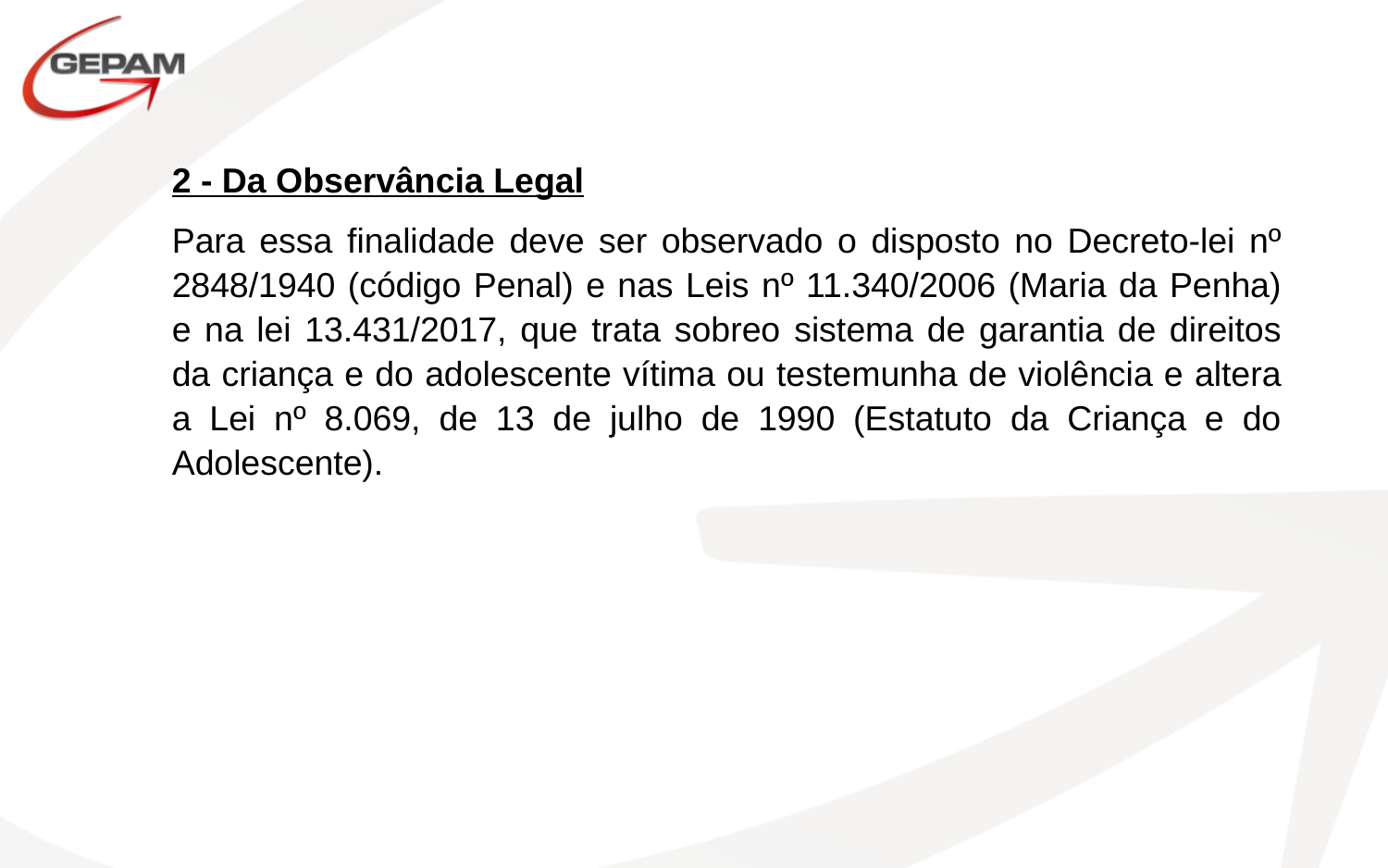

2 - Da Observância Legal
Para essa finalidade deve ser observado o disposto no Decreto-lei nº 2848/1940 (código Penal) e nas Leis nº 11.340/2006 (Maria da Penha) e na lei 13.431/2017, que trata sobreo sistema de garantia de direitos da criança e do adolescente vítima ou testemunha de violência e altera a Lei nº 8.069, de 13 de julho de 1990 (Estatuto da Criança e do Adolescente).